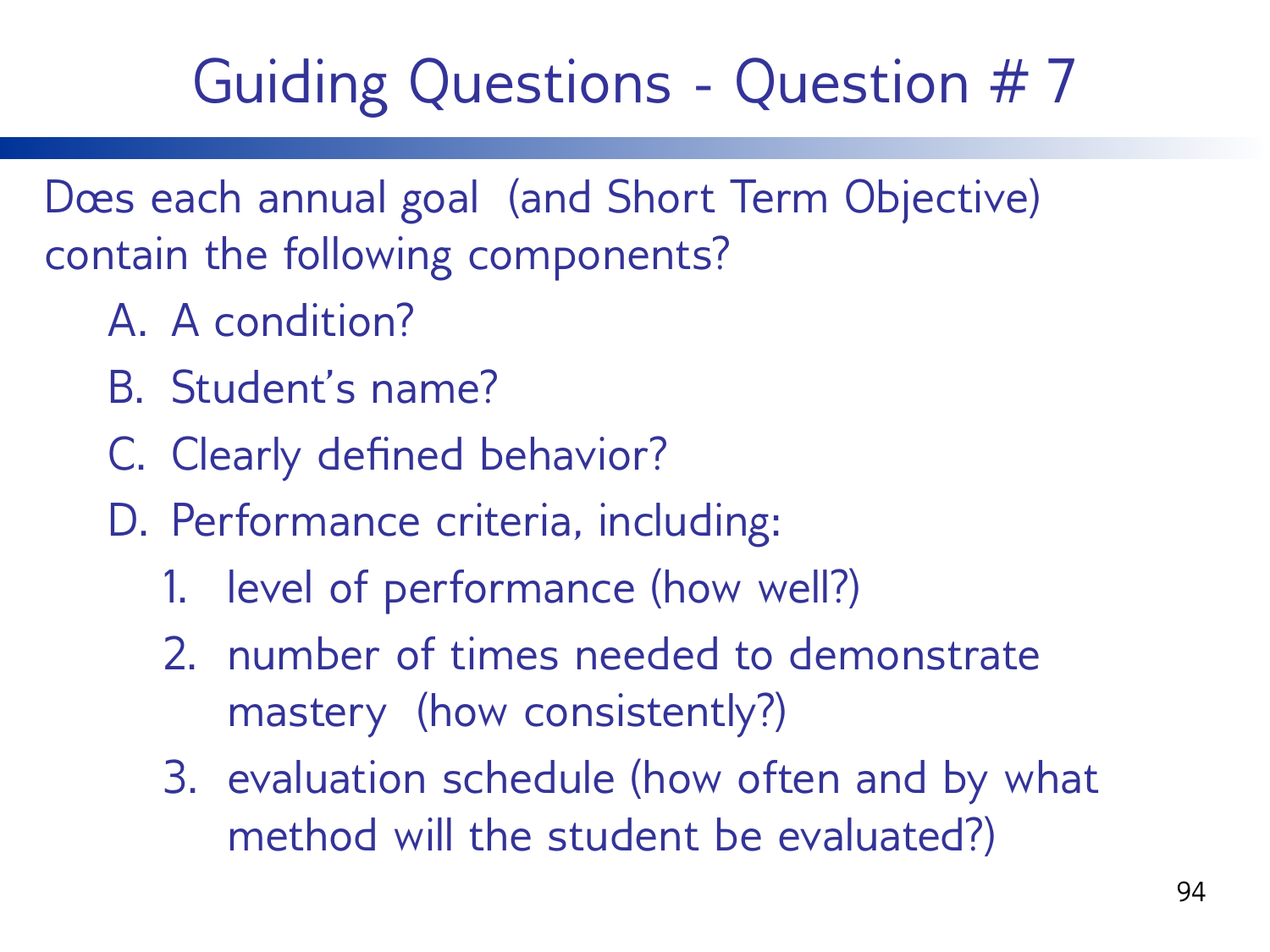

# Guiding Questions - Question # 7
Does each annual goal  (and Short Term Objective) contain the following components?
A condition?
Student’s name?
Clearly defined behavior?
Performance criteria, including:
level of performance (how well?)
number of times needed to demonstrate mastery  (how consistently?)
evaluation schedule (how often and by what method will the student be evaluated?)

94